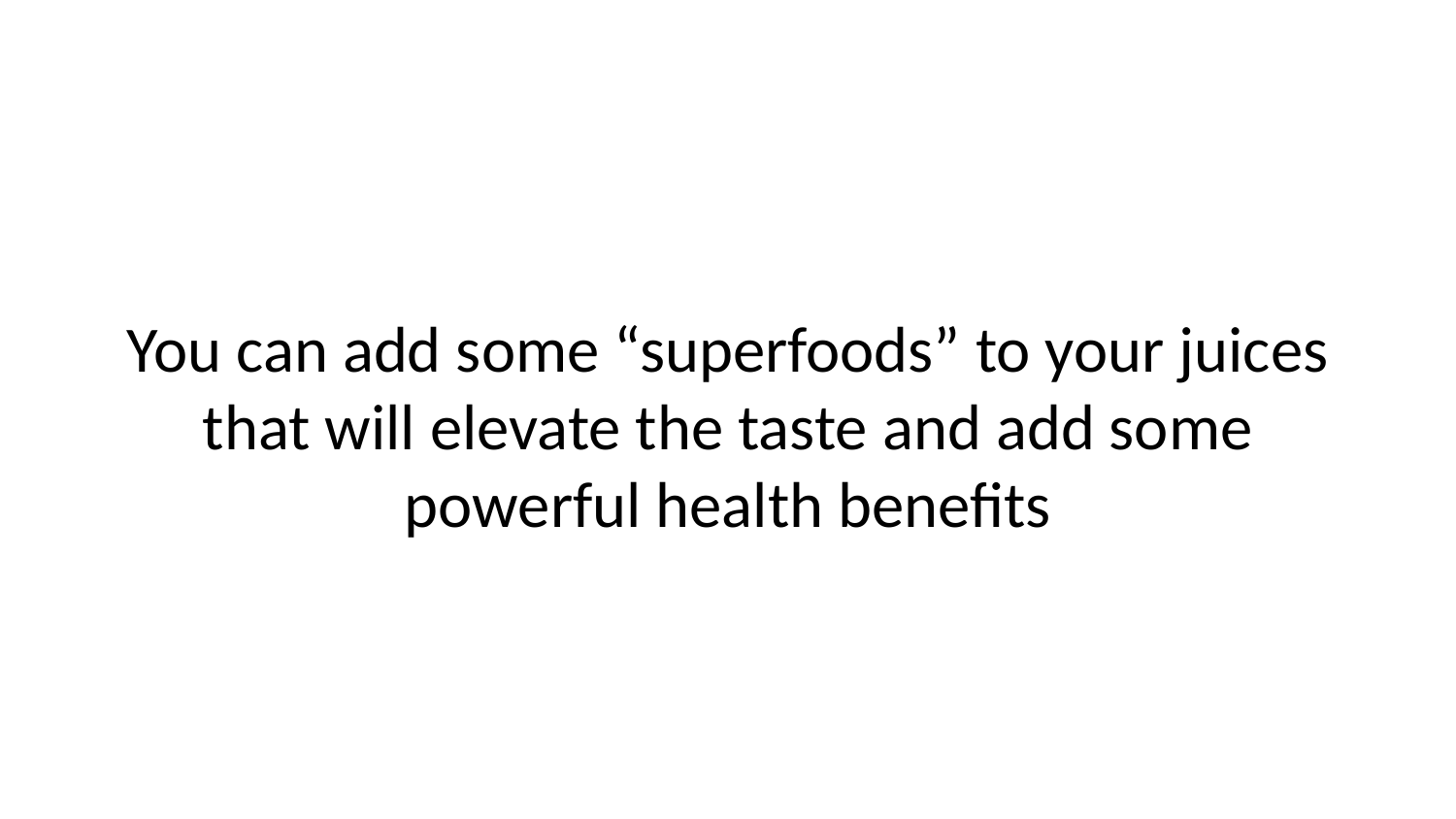

You can add some “superfoods” to your juices that will elevate the taste and add some powerful health benefits